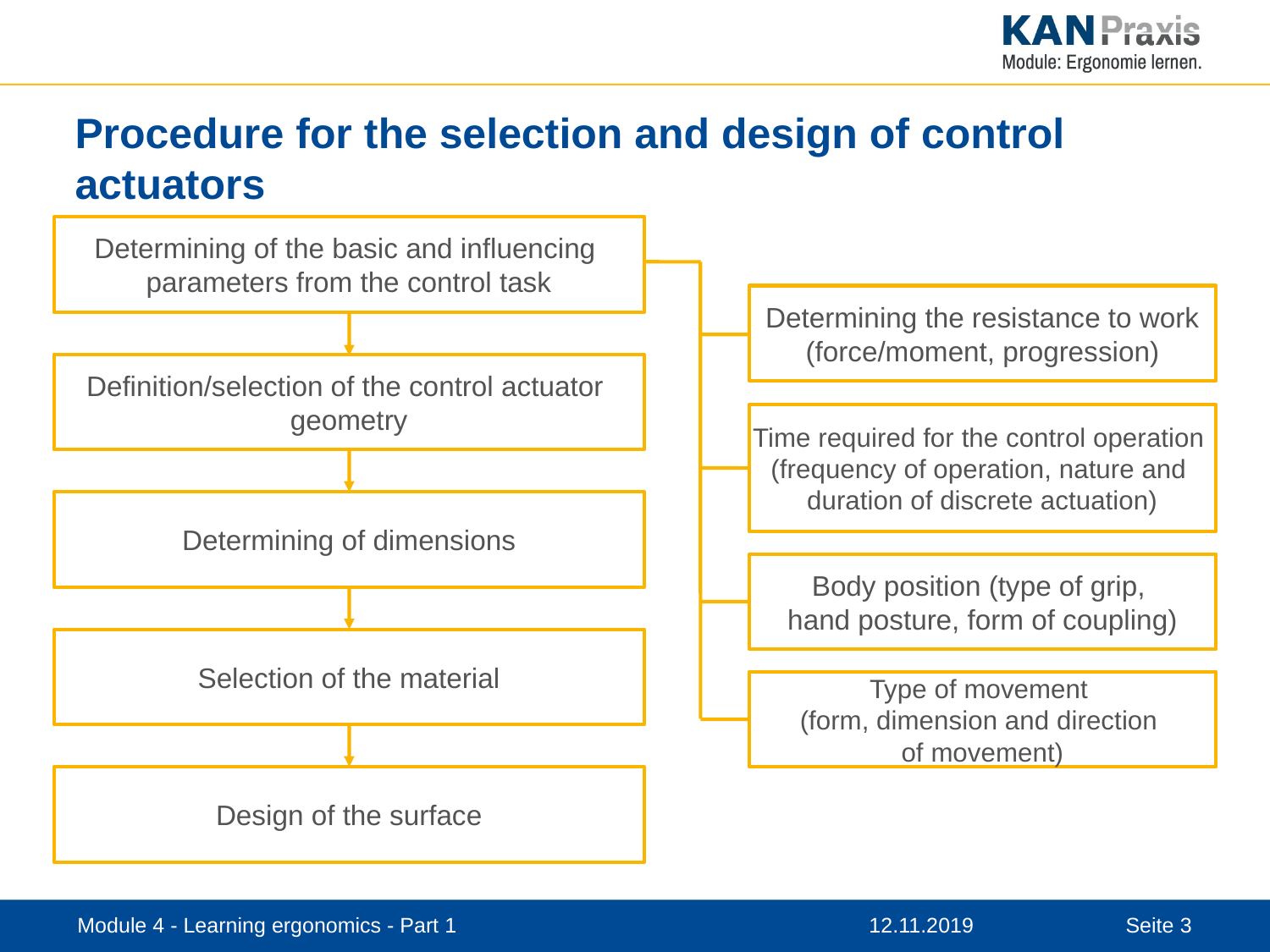

# Procedure for the selection and design of control actuators
Determining of the basic and influencing
parameters from the control task

Determining the resistance to work
(force/moment, progression)

Definition/selection of the control actuator
geometry
Time required for the control operation
(frequency of operation, nature and
duration of discrete actuation)

Determining of dimensions
Body position (type of grip,
hand posture, form of coupling)

Selection of the material
Type of movement
(form, dimension and direction
of movement)

Design of the surface
Module 4 - Learning ergonomics - Part 1
12.11.2019
3